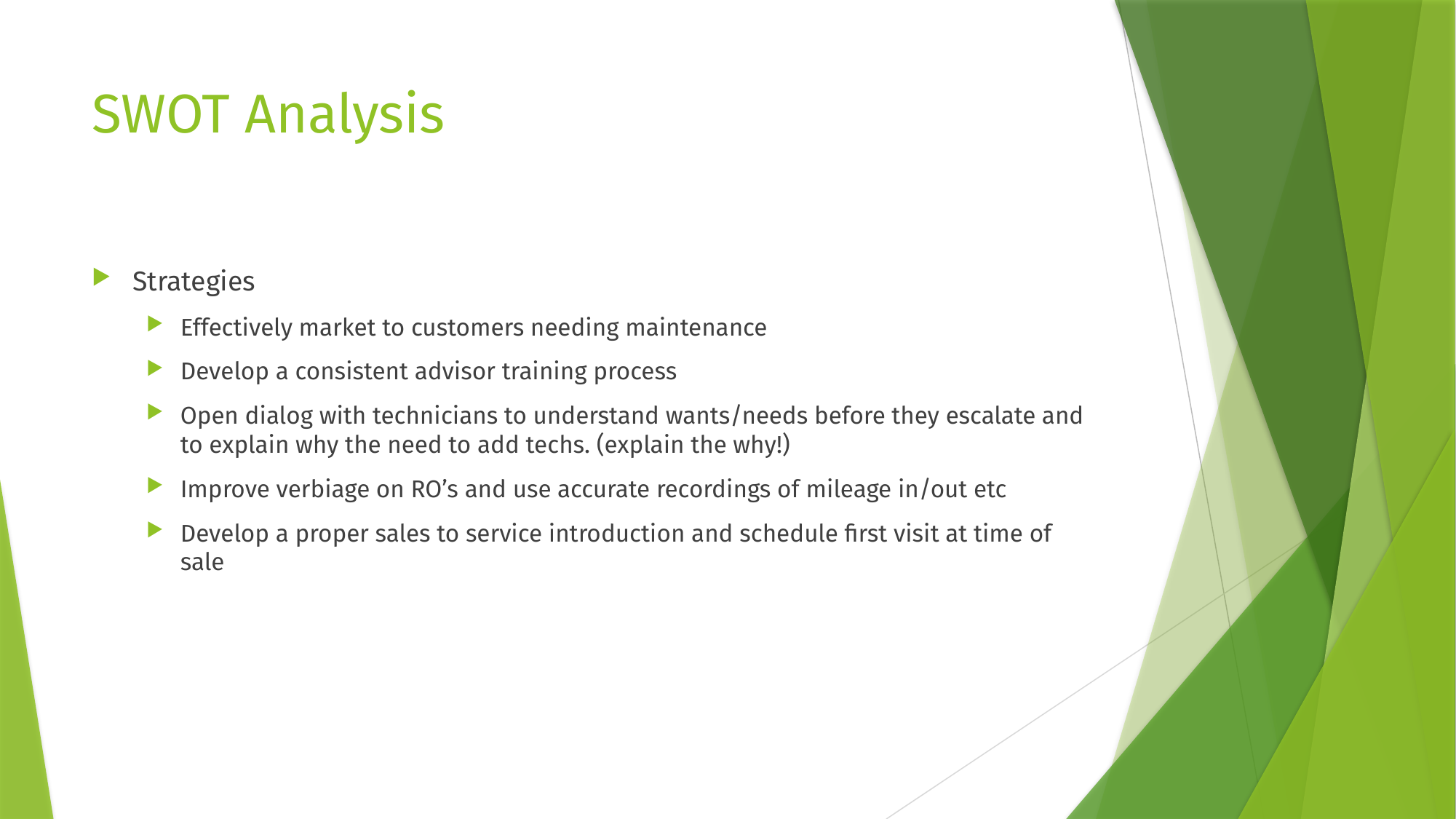

# SWOT Analysis
Strategies
Effectively market to customers needing maintenance
Develop a consistent advisor training process
Open dialog with technicians to understand wants/needs before they escalate and to explain why the need to add techs. (explain the why!)
Improve verbiage on RO’s and use accurate recordings of mileage in/out etc
Develop a proper sales to service introduction and schedule first visit at time of sale